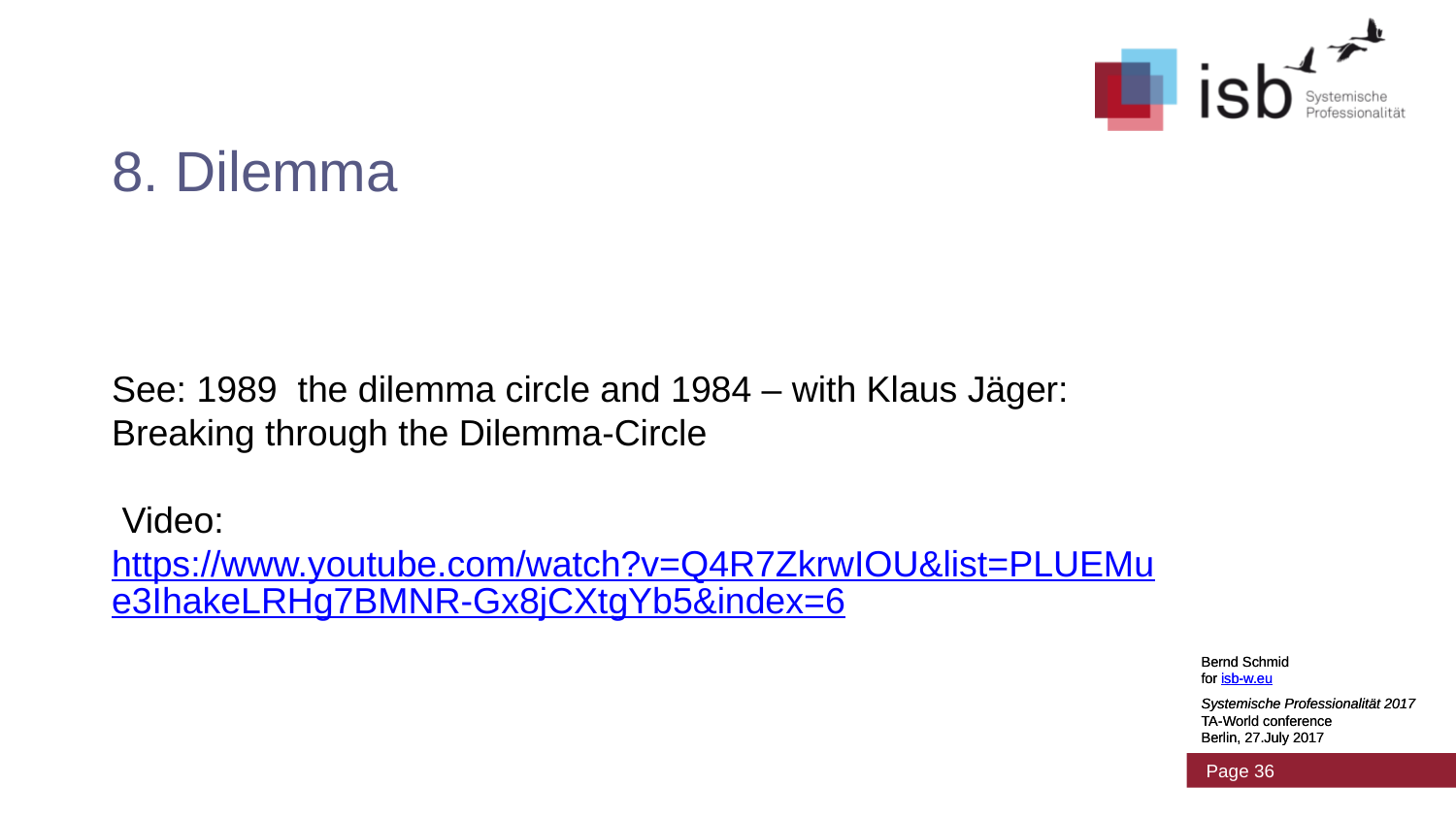

# 8. Dilemma
See: 1989  the dilemma circle and 1984 – with Klaus Jäger: Breaking through the Dilemma-Circle
 Video:
https://www.youtube.com/watch?v=Q4R7ZkrwIOU&list=PLUEMue3IhakeLRHg7BMNR-Gx8jCXtgYb5&index=6
Bernd Schmid
for isb-w.eu
Systemische Professionalität 2017
TA-World conference
Berlin, 27.July 2017
 Page 36